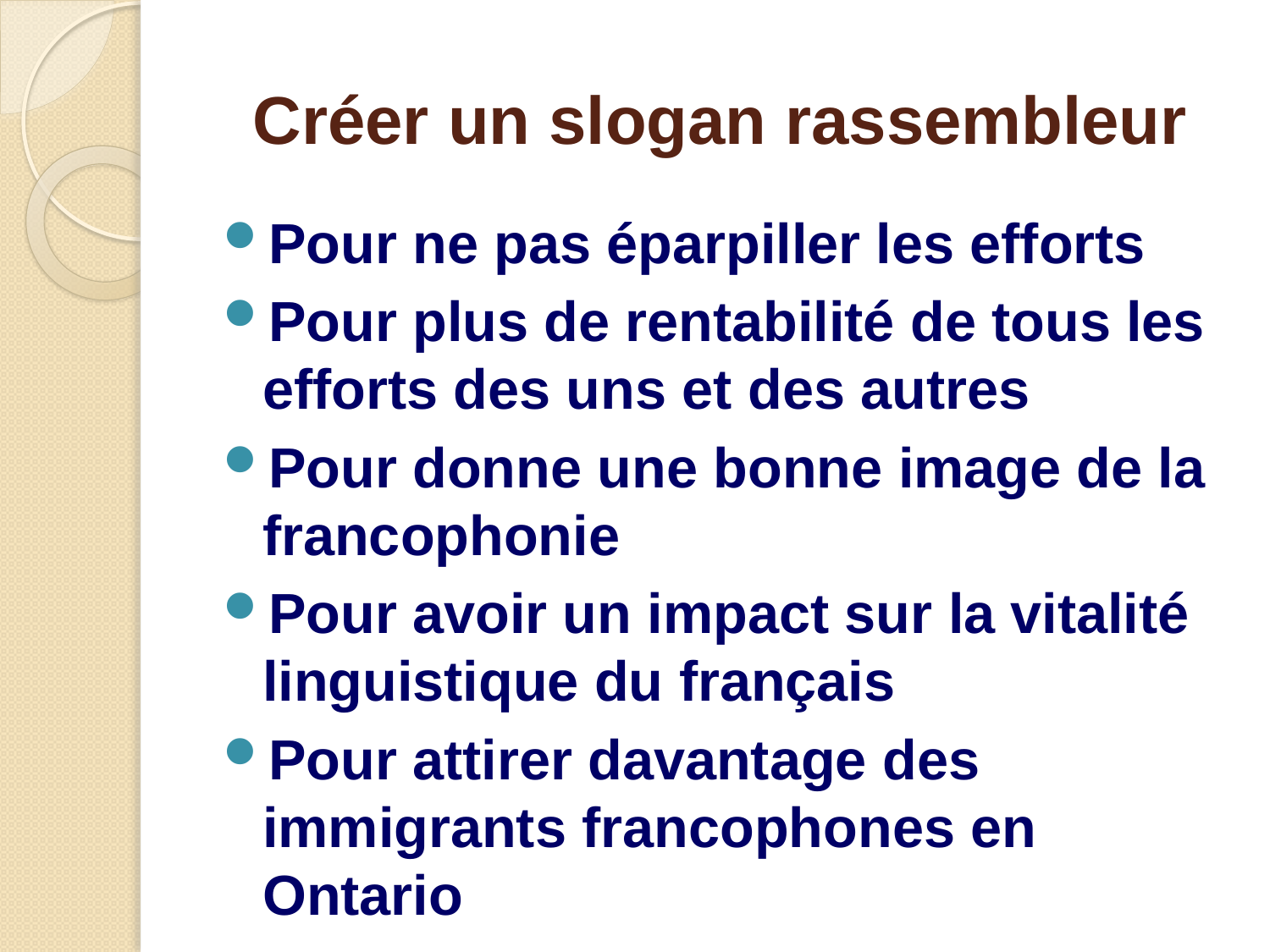

# Créer un slogan rassembleur
Pour ne pas éparpiller les efforts
Pour plus de rentabilité de tous les efforts des uns et des autres
Pour donne une bonne image de la francophonie
Pour avoir un impact sur la vitalité linguistique du français
Pour attirer davantage des immigrants francophones en Ontario